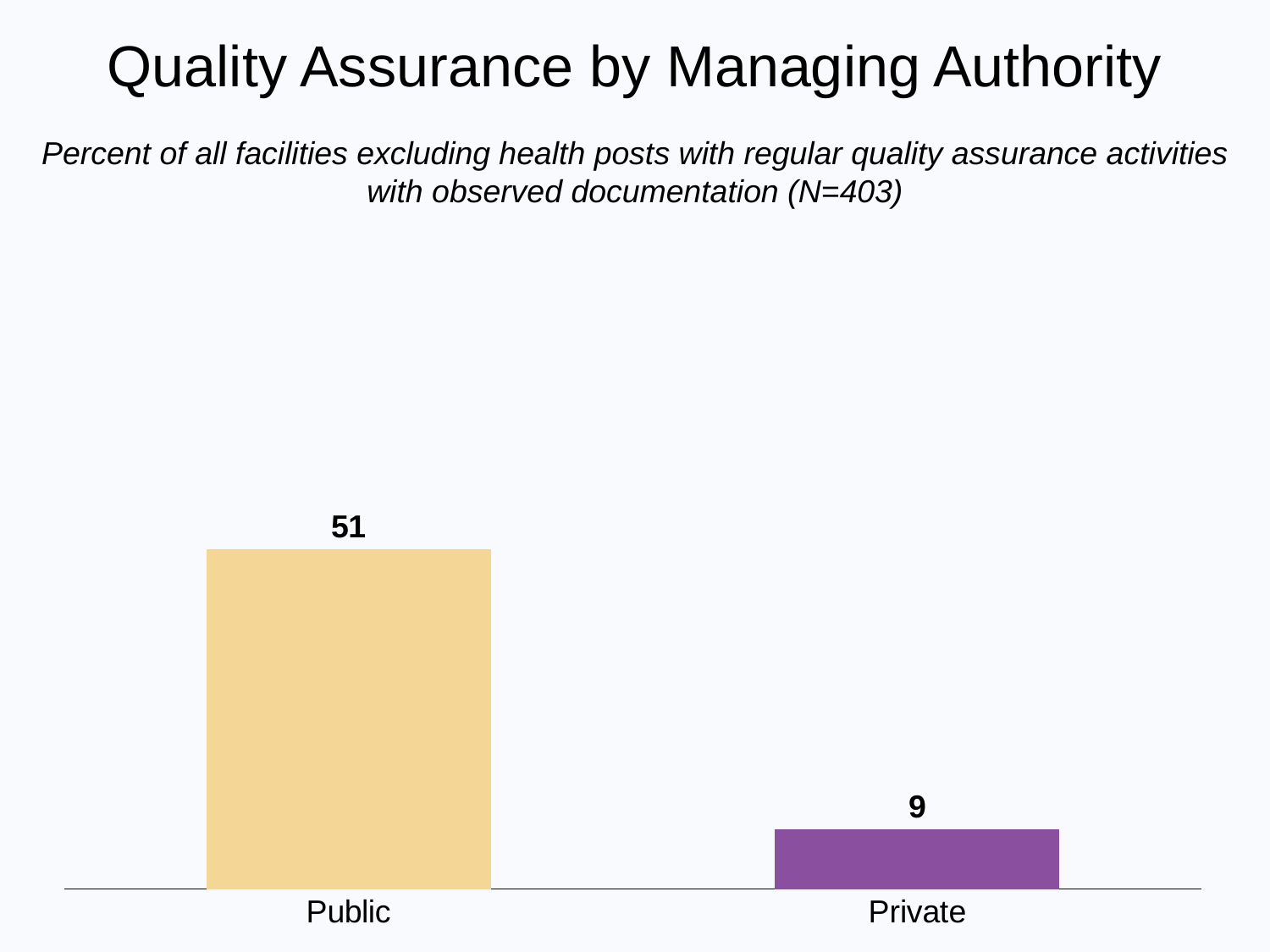

Quality Assurance by Managing Authority
Percent of all facilities excluding health posts with regular quality assurance activities with observed documentation (N=403)

### Chart

| Category | all basic client services |
|---|---|
| Public | 51.0 |
| Private | 9.0 |